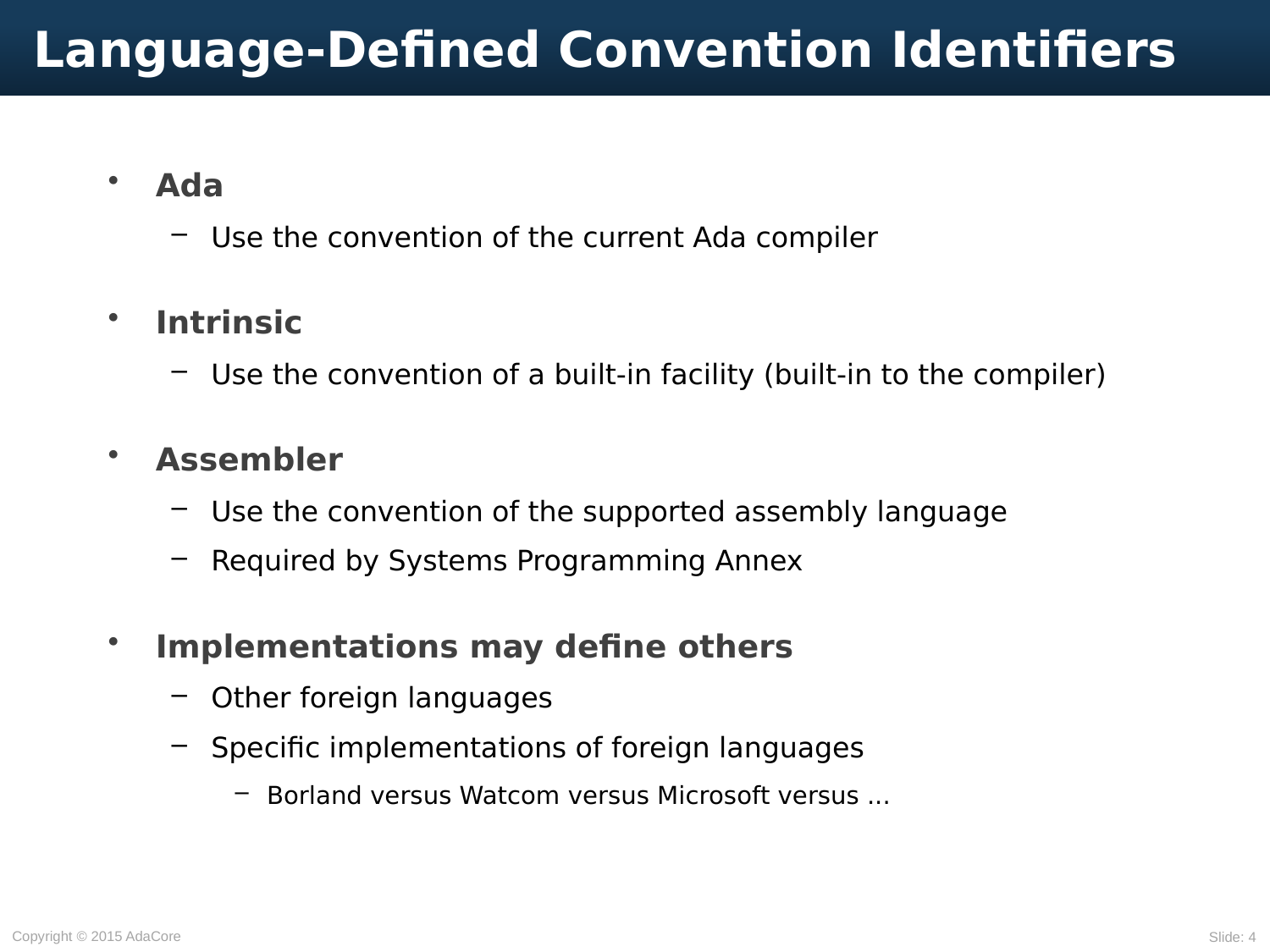

# Language-Defined Convention Identifiers
Ada
Use the convention of the current Ada compiler
Intrinsic
Use the convention of a built-in facility (built-in to the compiler)
Assembler
Use the convention of the supported assembly language
Required by Systems Programming Annex
Implementations may define others
Other foreign languages
Specific implementations of foreign languages
Borland versus Watcom versus Microsoft versus ...